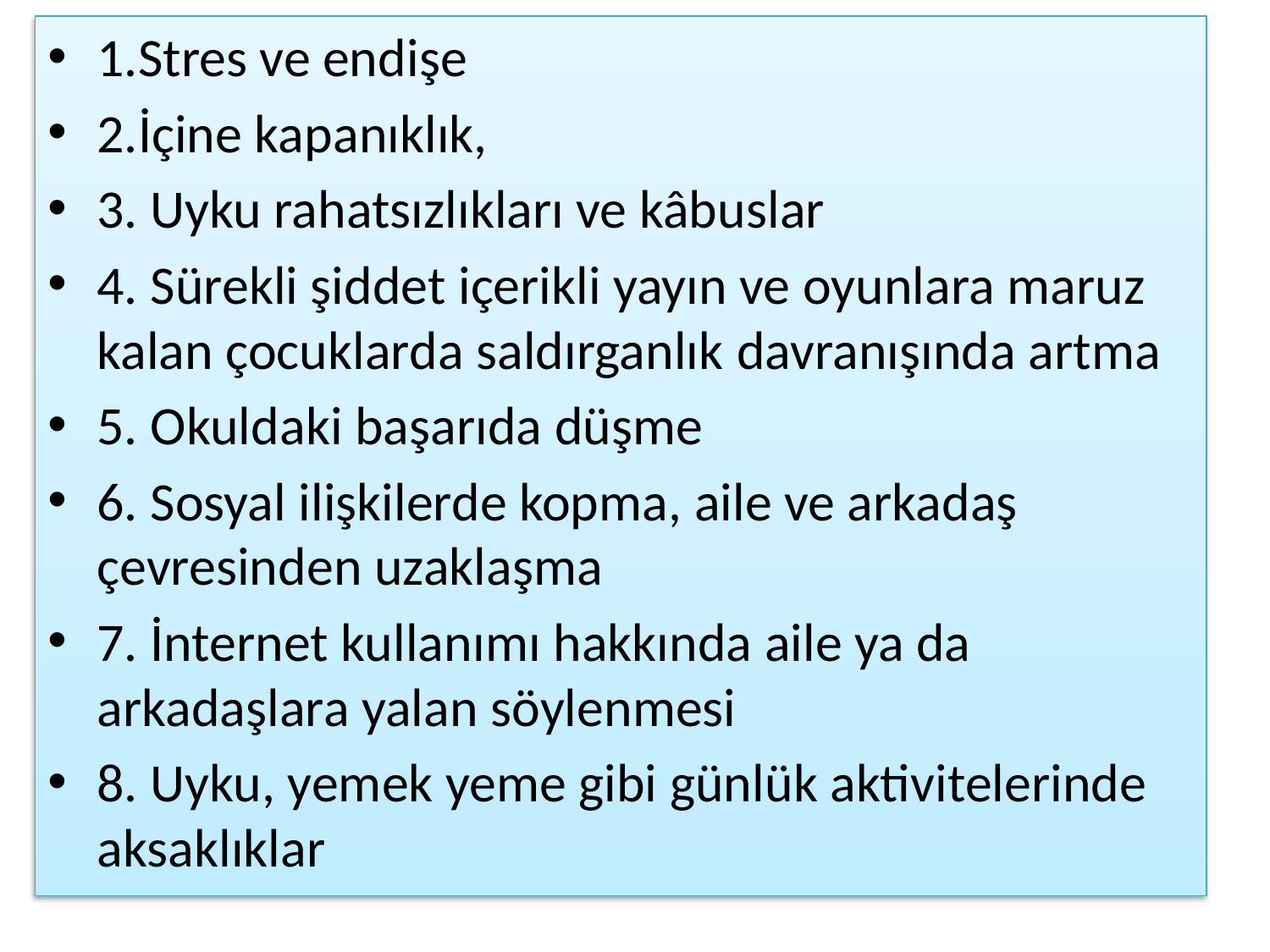

1.Stres ve endişe
2.İçine kapanıklık,
3. Uyku rahatsızlıkları ve kâbuslar
4. Sürekli şiddet içerikli yayın ve oyunlara maruz kalan çocuklarda saldırganlık davranışında artma
5. Okuldaki başarıda düşme
6. Sosyal ilişkilerde kopma, aile ve arkadaş çevresinden uzaklaşma
7. İnternet kullanımı hakkında aile ya da arkadaşlara yalan söylenmesi
8. Uyku, yemek yeme gibi günlük aktivitelerinde aksaklıklar